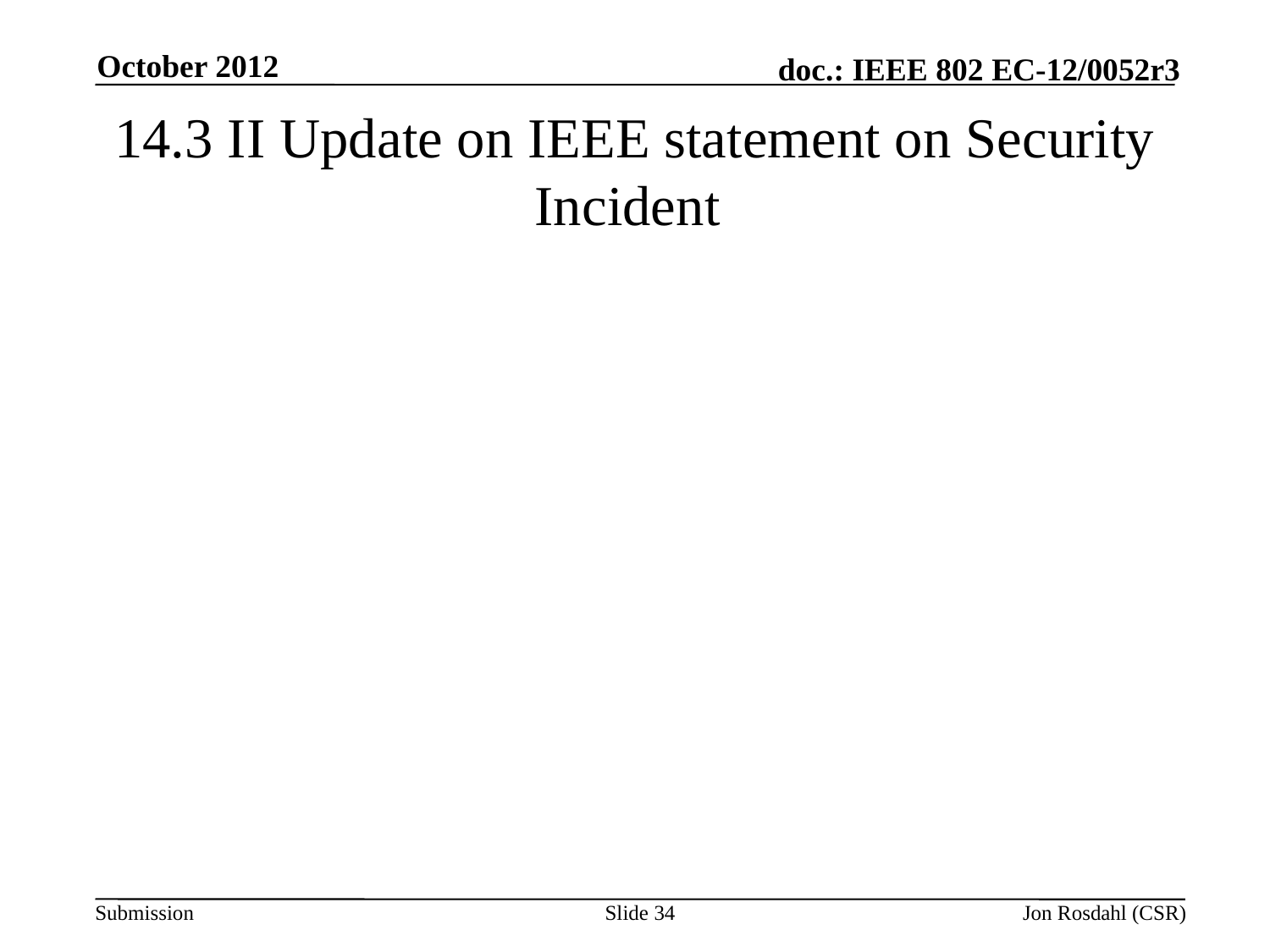

October 2012
# 14.3 II Update on IEEE statement on Security Incident

Slide 34
Jon Rosdahl (CSR)